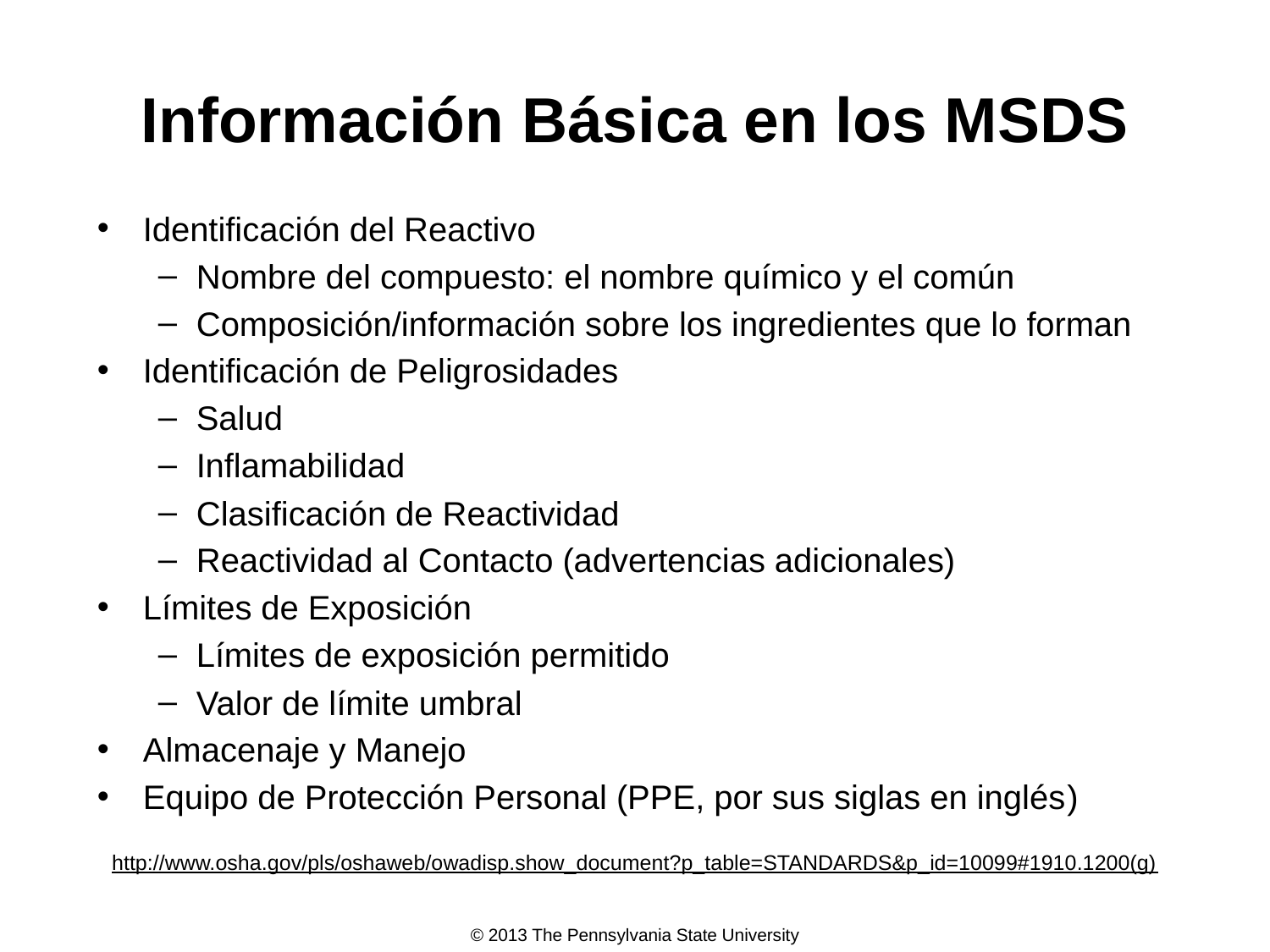

# Información Básica en los MSDS
Identificación del Reactivo
Nombre del compuesto: el nombre químico y el común
Composición/información sobre los ingredientes que lo forman
Identificación de Peligrosidades
Salud
Inflamabilidad
Clasificación de Reactividad
Reactividad al Contacto (advertencias adicionales)
Límites de Exposición
Límites de exposición permitido
Valor de límite umbral
Almacenaje y Manejo
Equipo de Protección Personal (PPE, por sus siglas en inglés)

http://www.osha.gov/pls/oshaweb/owadisp.show_document?p_table=STANDARDS&p_id=10099#1910.1200(g)